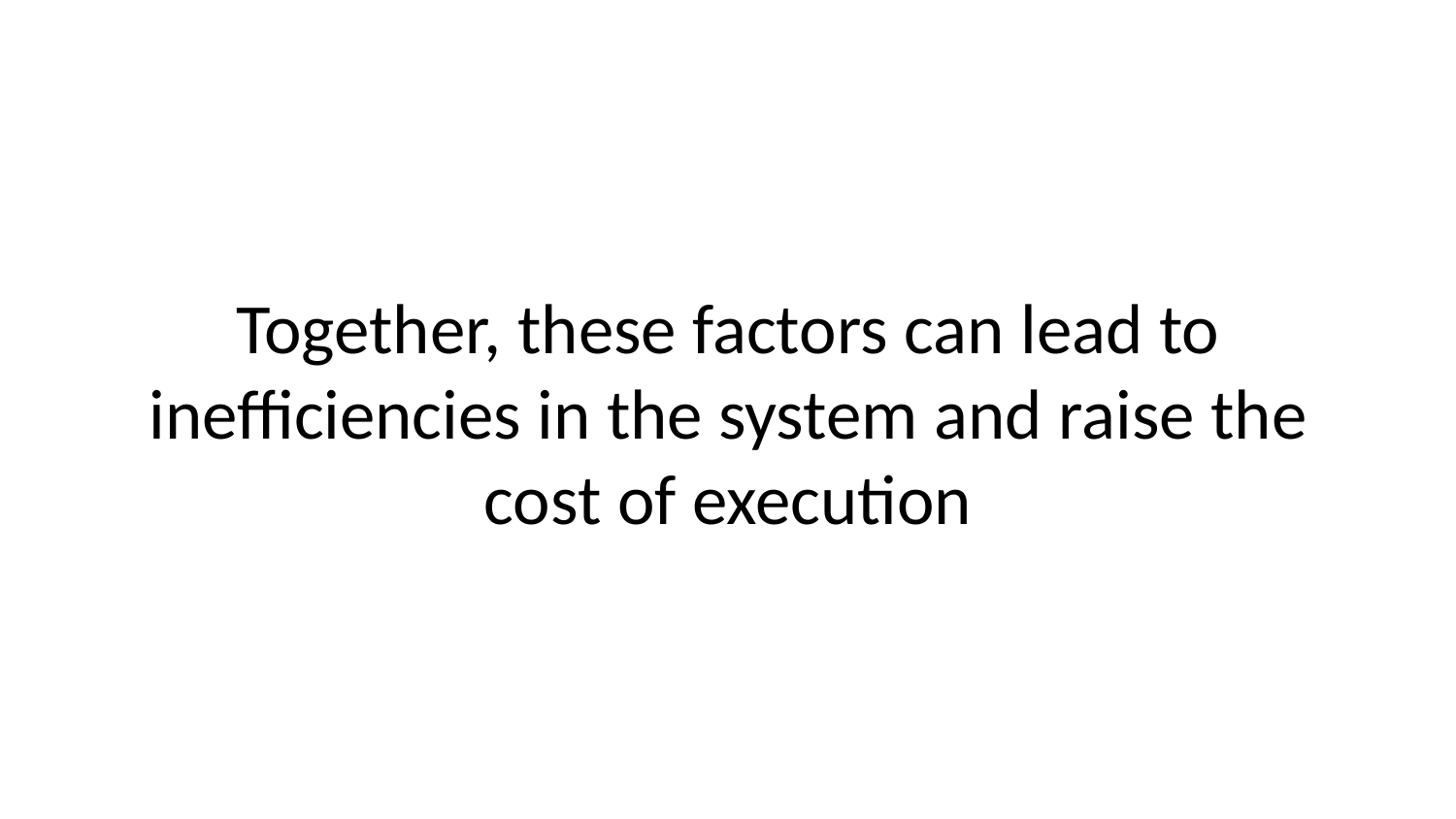

Together, these factors can lead to inefficiencies in the system and raise the cost of execution